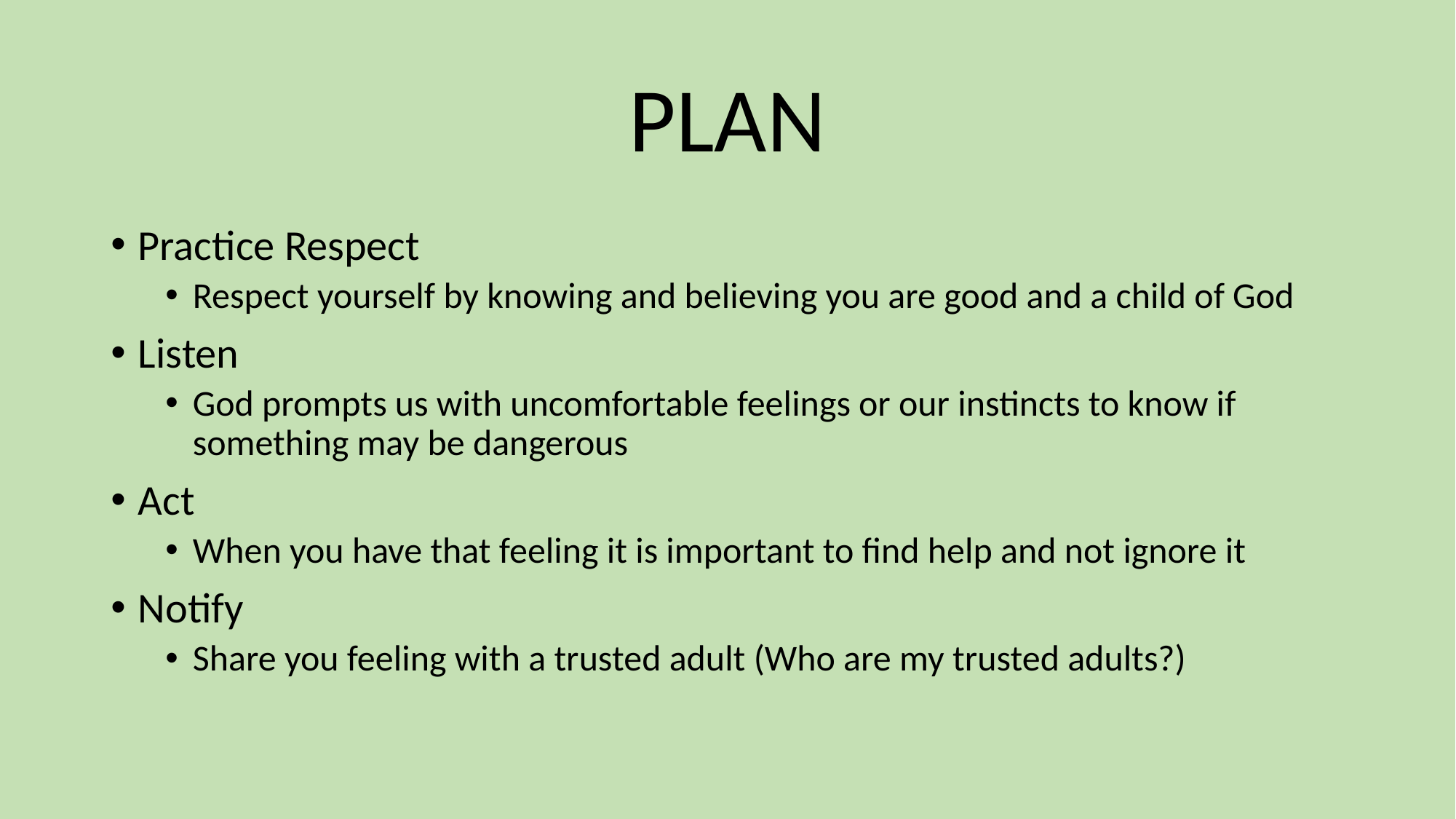

# PLAN
Practice Respect
Respect yourself by knowing and believing you are good and a child of God
Listen
God prompts us with uncomfortable feelings or our instincts to know if something may be dangerous
Act
When you have that feeling it is important to find help and not ignore it
Notify
Share you feeling with a trusted adult (Who are my trusted adults?)